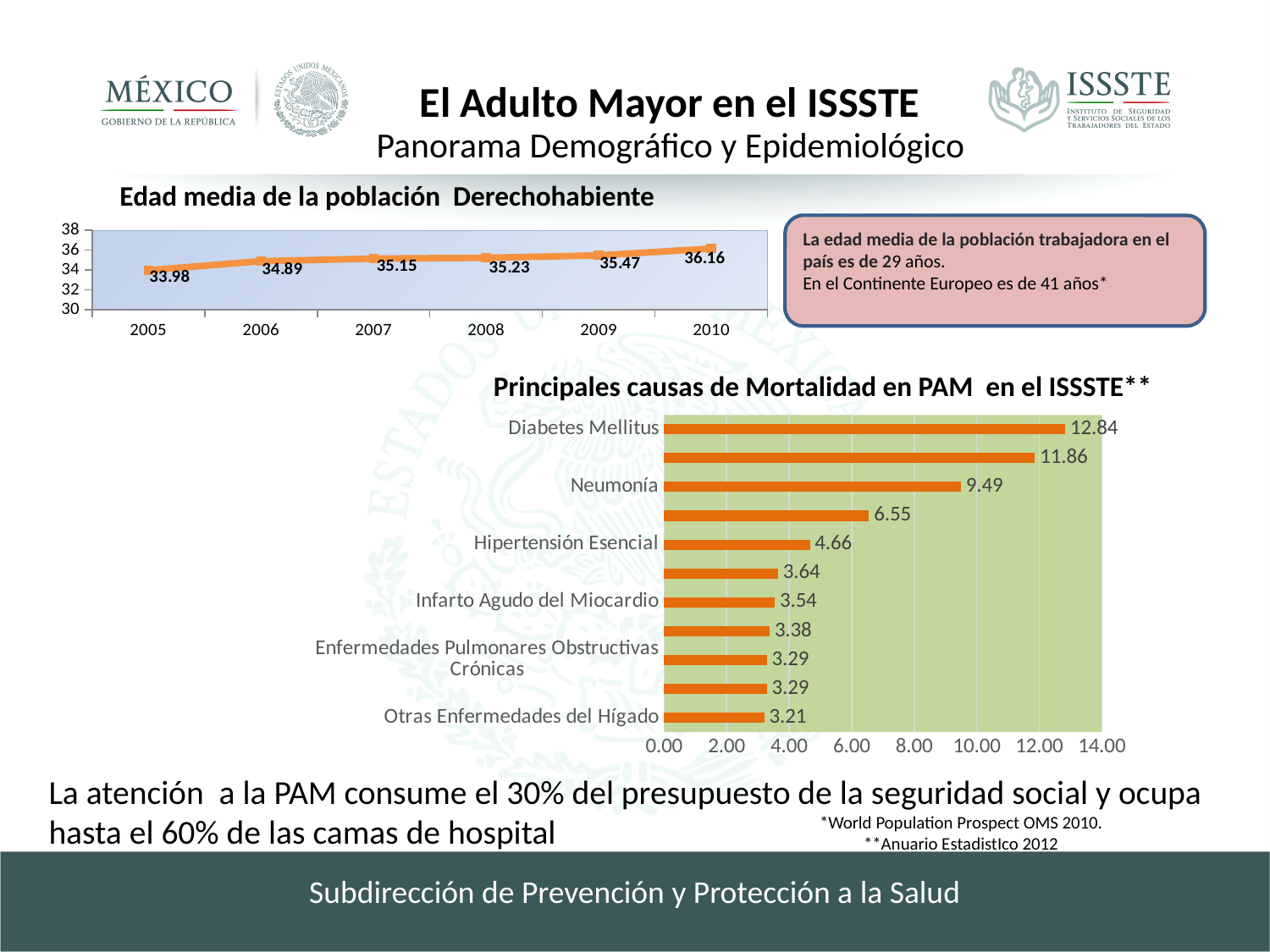

El Adulto Mayor en el ISSSTE
Panorama Demográfico y Epidemiológico
Edad media de la población  Derechohabiente
La edad media de la población trabajadora en el país es de 29 años.
En el Continente Europeo es de 41 años*

### Chart

| Category |  |
|---|---|
| 2005 | 33.980000000000004 |
| 2006 | 34.89 |
| 2007 | 35.15 |
| 2008 | 35.23000000000001 |
| 2009 | 35.47 |
| 2010 | 36.16000000000001 |
Principales causas de Mortalidad en PAM  en el ISSSTE**

### Chart

| Category |  |
|---|---|
| Otras Enfermedades del Hígado | 3.208855098389982 |
| Otras Enfermedades Cerebrovasculares | 3.2871198568873043 |
| Enfermedades Pulmonares Obstructivas Crónicas | 3.2871198568873043 |
| Las Demás Enfermedades del Aparato Respiratorio | 3.376565295169944 |
| Infarto Agudo del Miocardio | 3.5442754919499104 |
| Septicemia | 3.644901610017889 |
| Hipertensión Esencial | 4.662343470483005 |
| Insuficiencia Renal | 6.551878354203939 |
| Neumonía | 9.492397137745977 |
| Tumores  | 11.862701252236146 |
| Diabetes Mellitus | 12.835420393559938 |
La atención  a la PAM consume el 30% del presupuesto de la seguridad social y ocupa hasta el 60% de las camas de hospital
*World Population Prospect OMS 2010.
**Anuario EstadistIco 2012

Subdirección de Prevención y Protección a la Salud